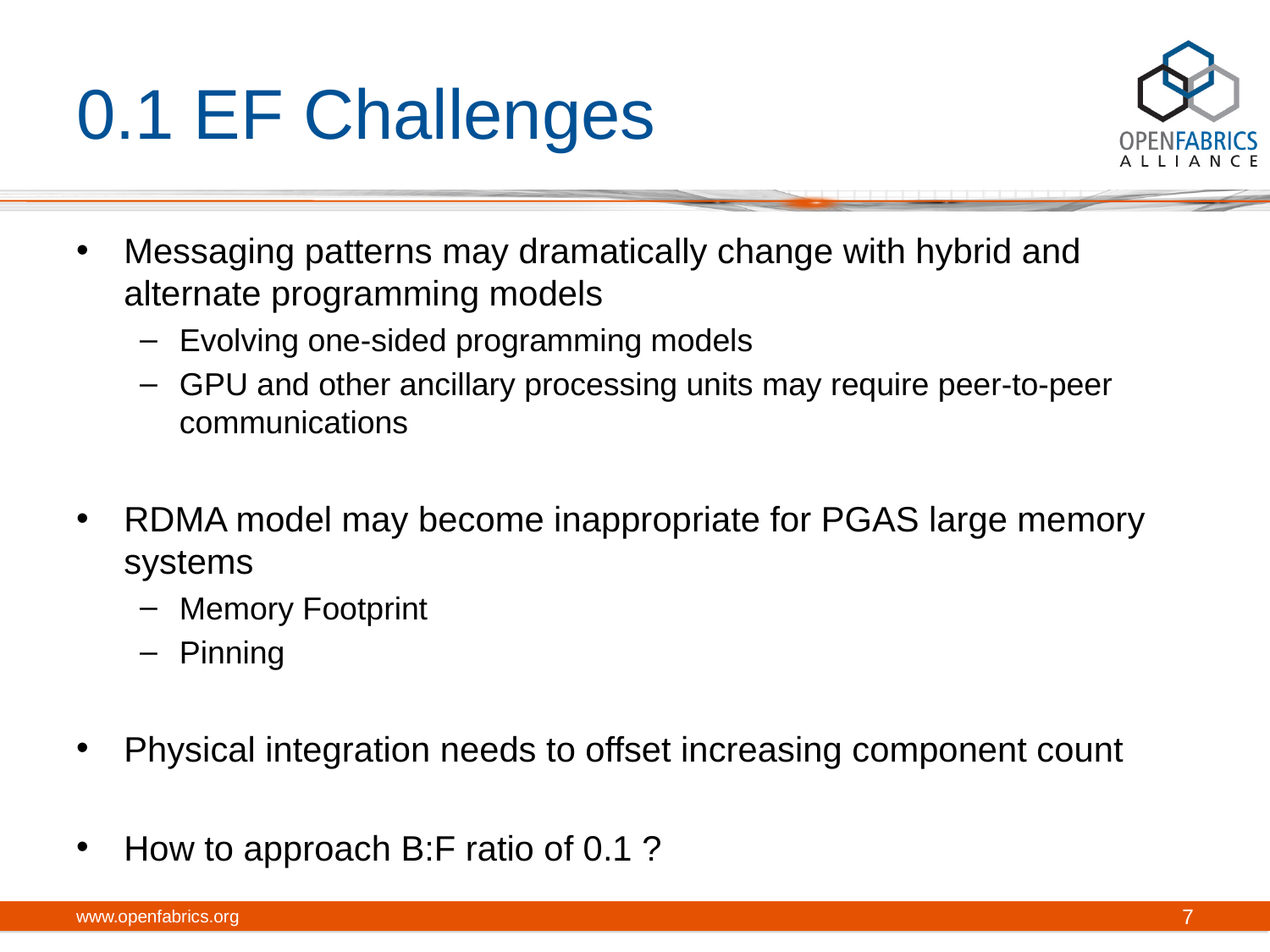

# 0.1 EF Challenges
Messaging patterns may dramatically change with hybrid and alternate programming models
Evolving one-sided programming models
GPU and other ancillary processing units may require peer-to-peer communications

RDMA model may become inappropriate for PGAS large memory systems
Memory Footprint
Pinning

Physical integration needs to offset increasing component count

How to approach B:F ratio of 0.1 ?

www.openfabrics.org
7